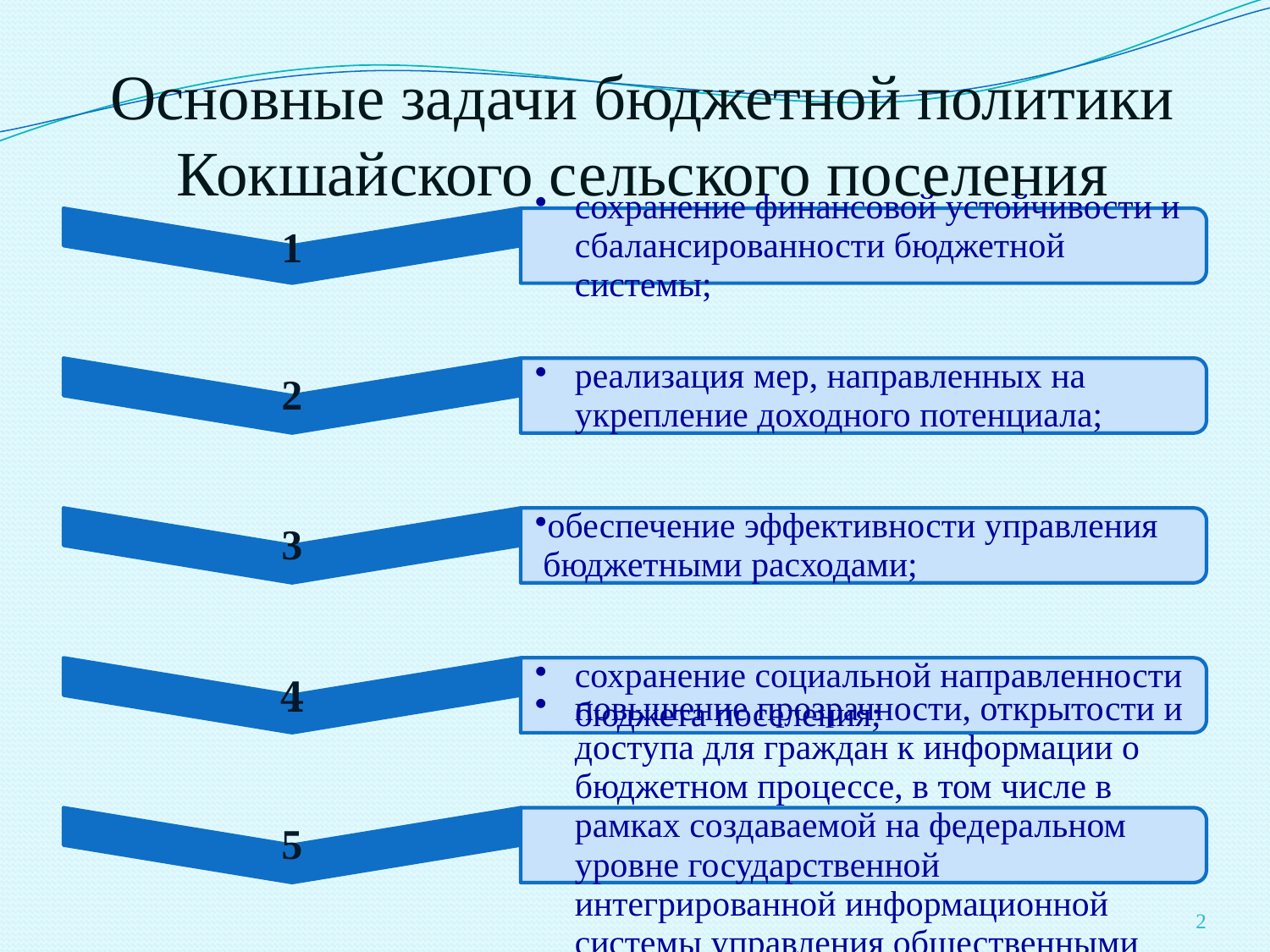

# Основные задачи бюджетной политики Кокшайского сельского поселения
1
2
реализация мер, направленных на укрепление доходного потенциала;
3
обеспечение эффективности управления бюджетными расходами;
4
5
2